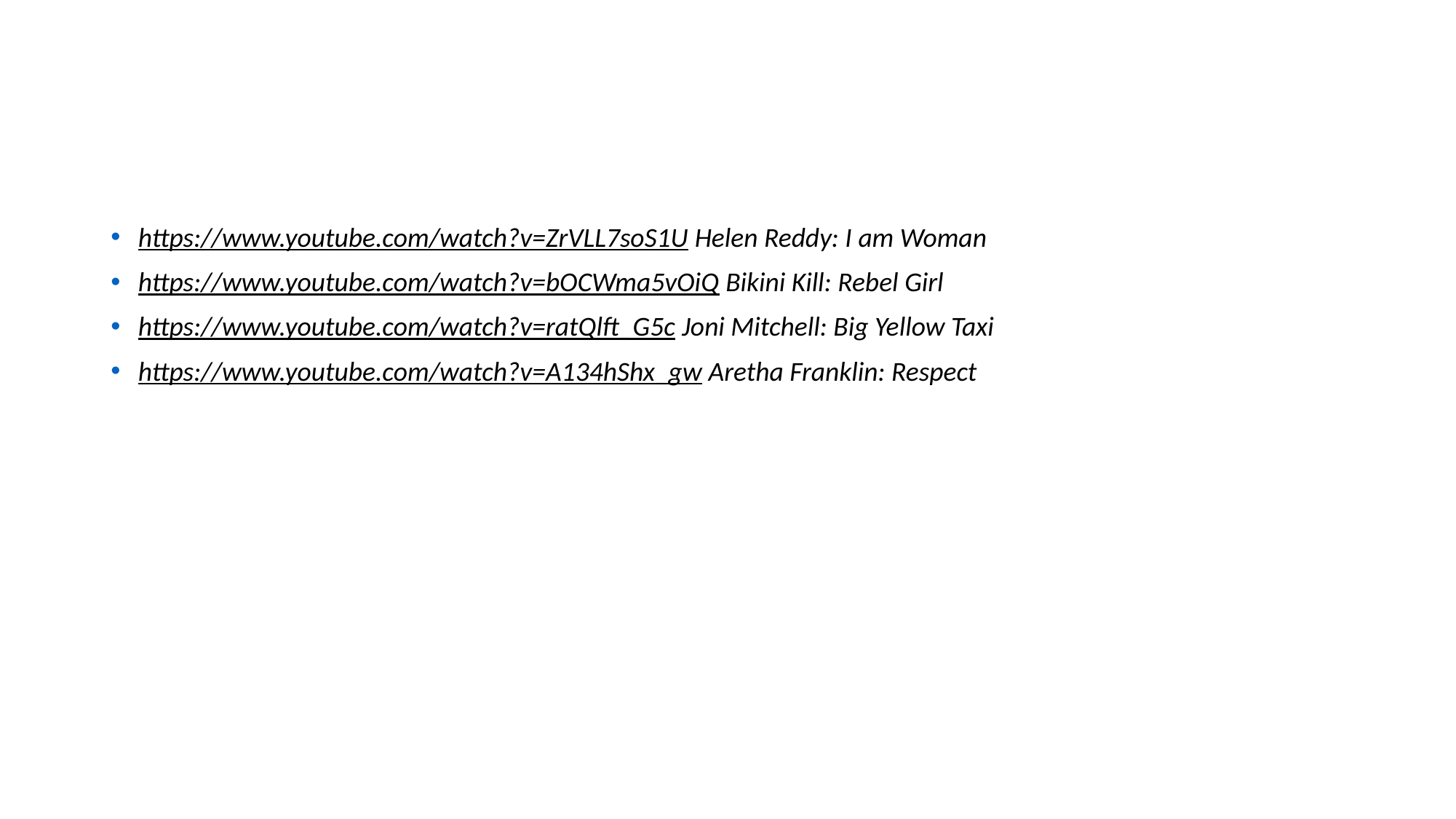

#
https://www.youtube.com/watch?v=ZrVLL7soS1U Helen Reddy: I am Woman
https://www.youtube.com/watch?v=bOCWma5vOiQ Bikini Kill: Rebel Girl
https://www.youtube.com/watch?v=ratQlft_G5c Joni Mitchell: Big Yellow Taxi
https://www.youtube.com/watch?v=A134hShx_gw Aretha Franklin: Respect